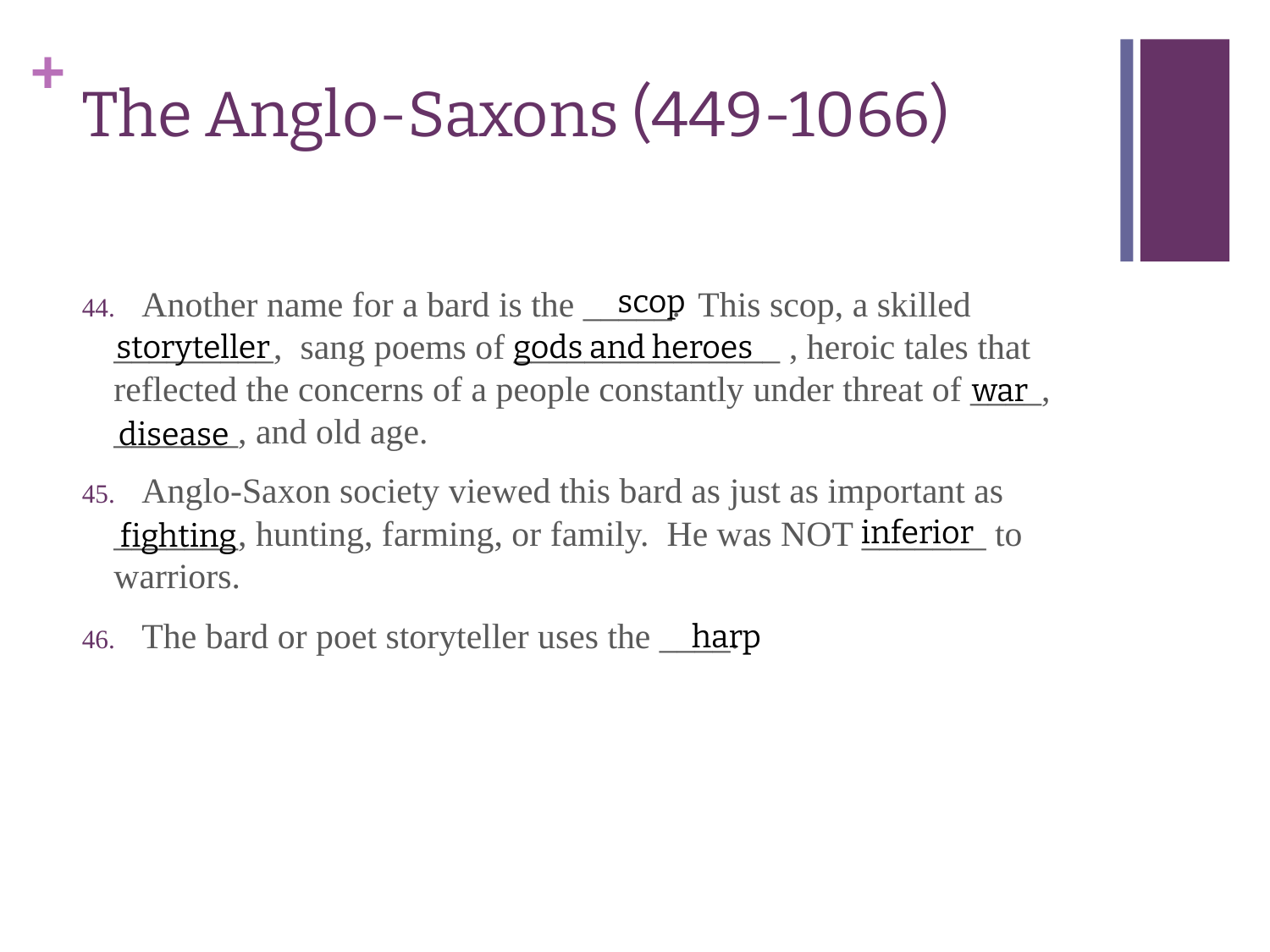

# The Anglo-Saxons (449-1066)
   Another name for a bard is the _____.  This scop, a skilled _________,  sang poems of _______________ , heroic tales that reflected the concerns of a people constantly under threat of ____, _______, and old age.
   Anglo-Saxon society viewed this bard as just as important as _______, hunting, farming, or family.  He was NOT _______ to warriors.
   The bard or poet storyteller uses the ____.
scop
storyteller
gods and heroes
war
disease
inferior
fighting
harp